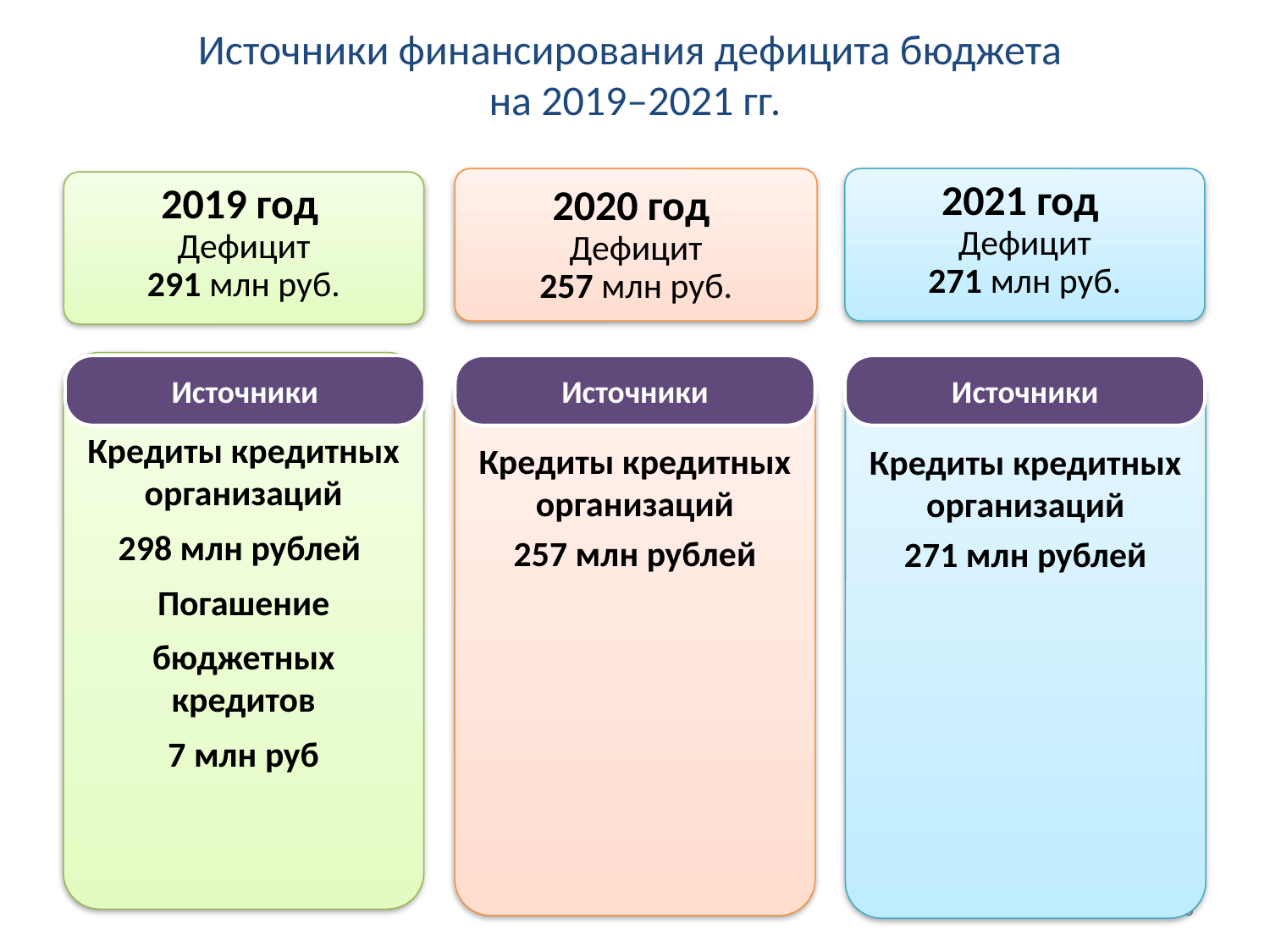

# Источники финансирования дефицита бюджета на 2019–2021 гг.
2020 год
Дефицит
257 млн руб.

Кредиты кредитных организаций
298 млн рублей
Погашение
бюджетных кредитов
7 млн руб

Кредиты кредитных организаций
257 млн рублей

Кредиты кредитных организаций
271 млн рублей
2021 год
Дефицит
271 млн руб.

2019 год
Дефицит
291 млн руб.
Источники
Источники
Источники
58